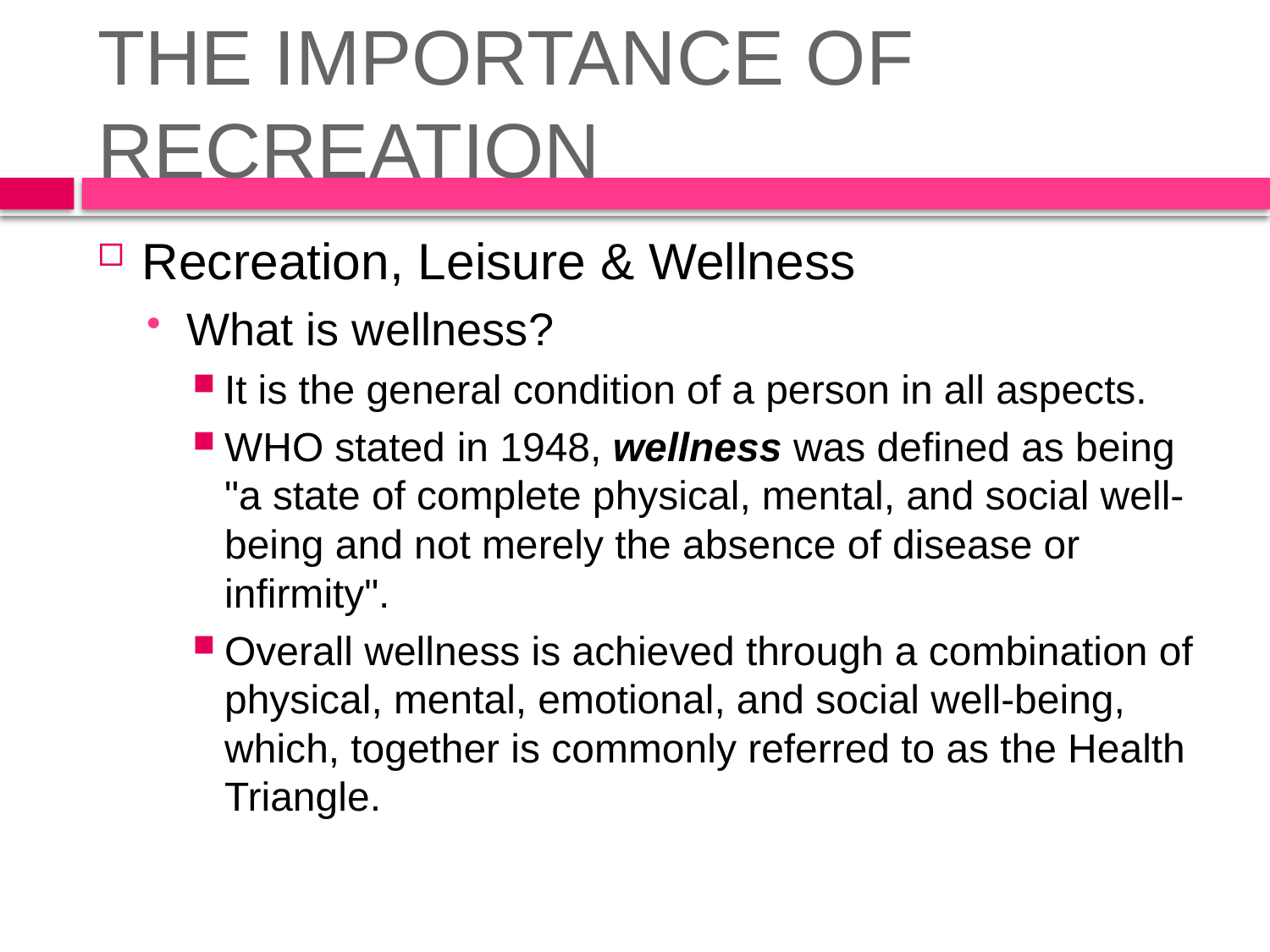

# THE IMPORTANCE OF RECREATION
Recreation, Leisure & Wellness
What is wellness?
It is the general condition of a person in all aspects.
WHO stated in 1948, wellness was defined as being "a state of complete physical, mental, and social well-being and not merely the absence of disease or infirmity".
Overall wellness is achieved through a combination of physical, mental, emotional, and social well-being, which, together is commonly referred to as the Health Triangle.